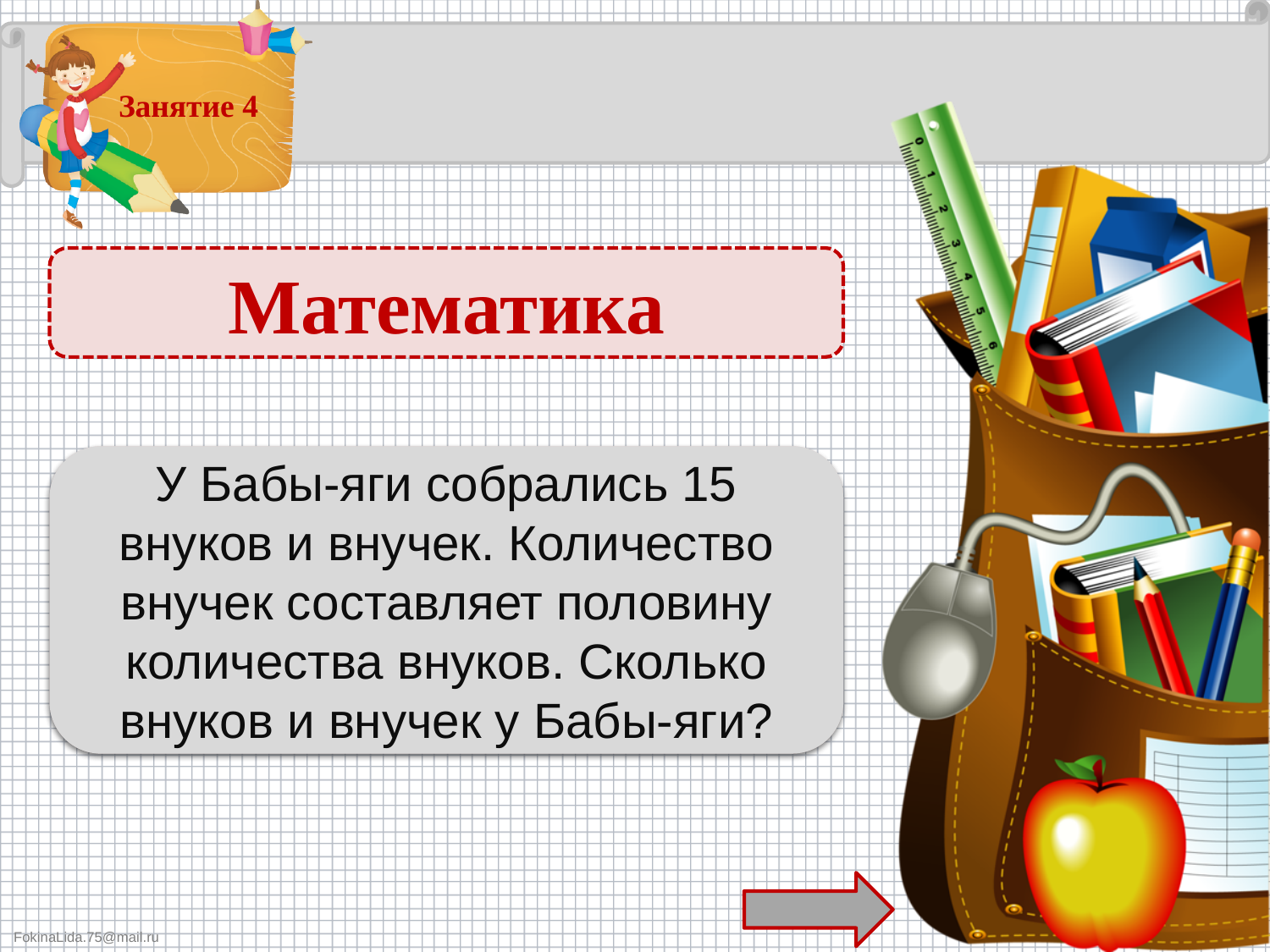

Математика
5 внучек и 10 внуков – 3 б.
У Бабы-яги собрались 15 внуков и внучек. Количество внучек составляет половину количества внуков. Сколько внуков и внучек у Бабы-яги?